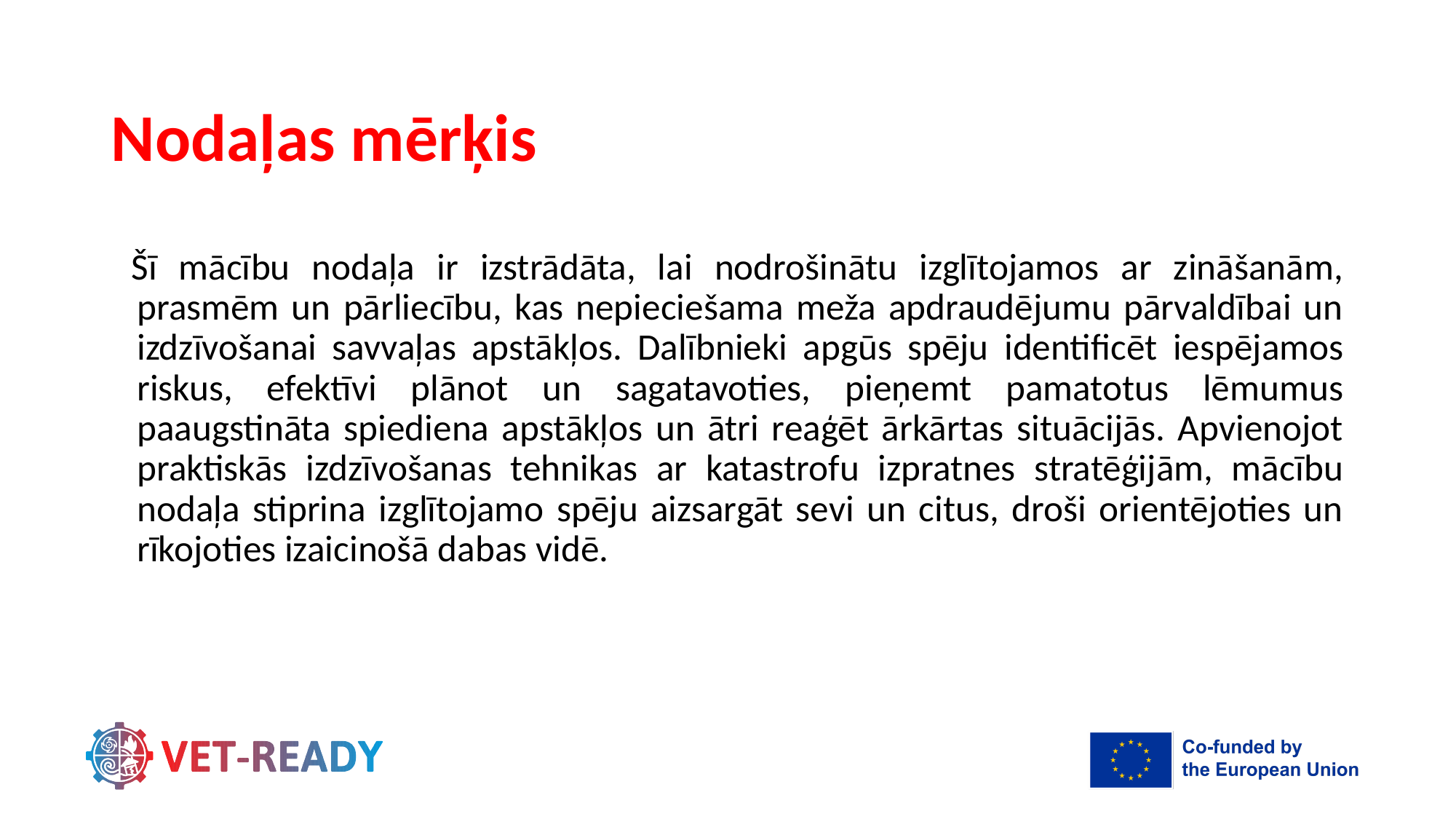

# Nodaļas mērķis
Šī mācību nodaļa ir izstrādāta, lai nodrošinātu izglītojamos ar zināšanām, prasmēm un pārliecību, kas nepieciešama meža apdraudējumu pārvaldībai un izdzīvošanai savvaļas apstākļos. Dalībnieki apgūs spēju identificēt iespējamos riskus, efektīvi plānot un sagatavoties, pieņemt pamatotus lēmumus paaugstināta spiediena apstākļos un ātri reaģēt ārkārtas situācijās. Apvienojot praktiskās izdzīvošanas tehnikas ar katastrofu izpratnes stratēģijām, mācību nodaļa stiprina izglītojamo spēju aizsargāt sevi un citus, droši orientējoties un rīkojoties izaicinošā dabas vidē.